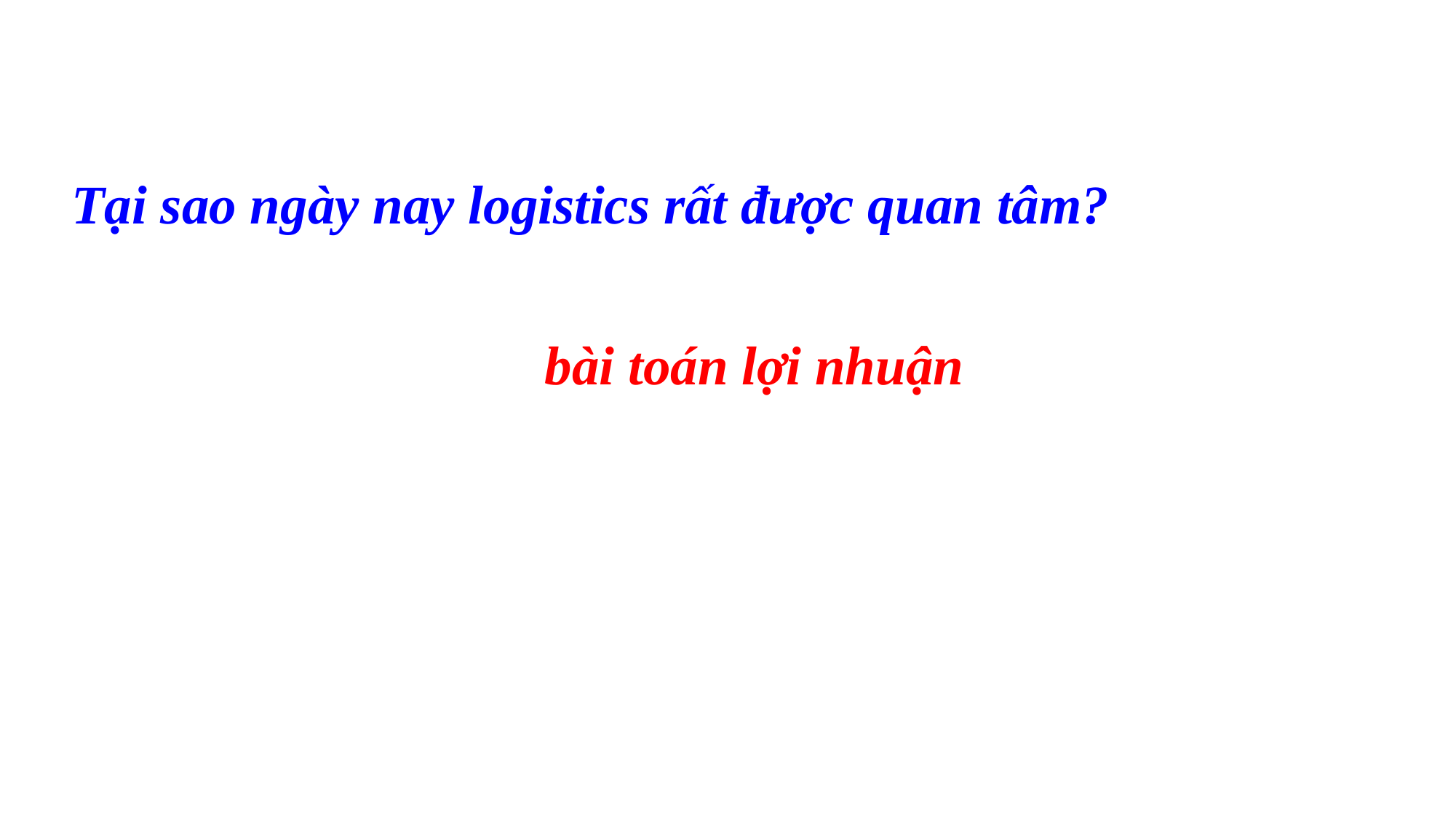

Tại sao ngày nay logistics rất được quan tâm?
bài toán lợi nhuận